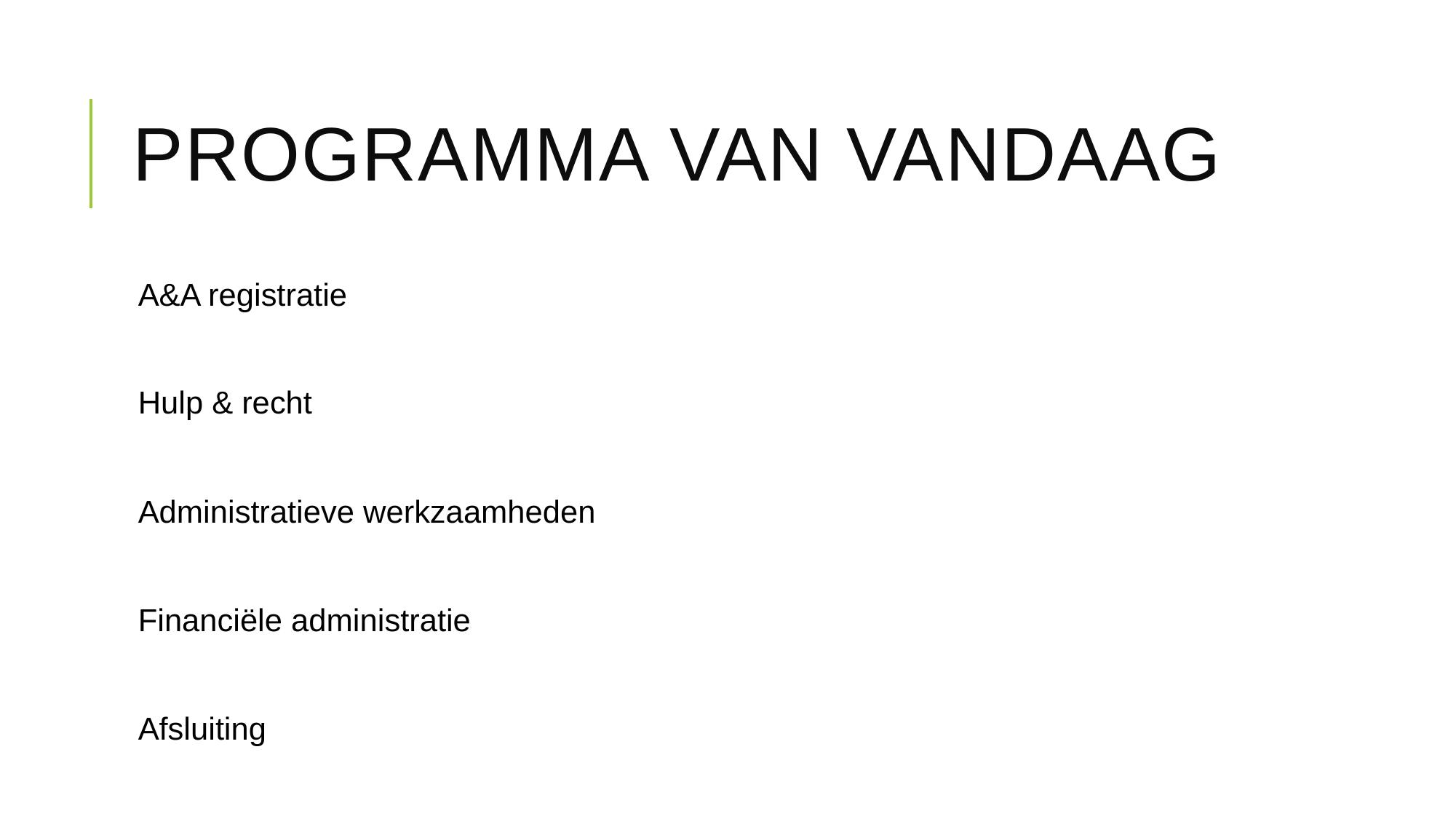

# Programma van vandaag
A&A registratie

Hulp & recht

Administratieve werkzaamheden

Financiële administratie

Afsluiting